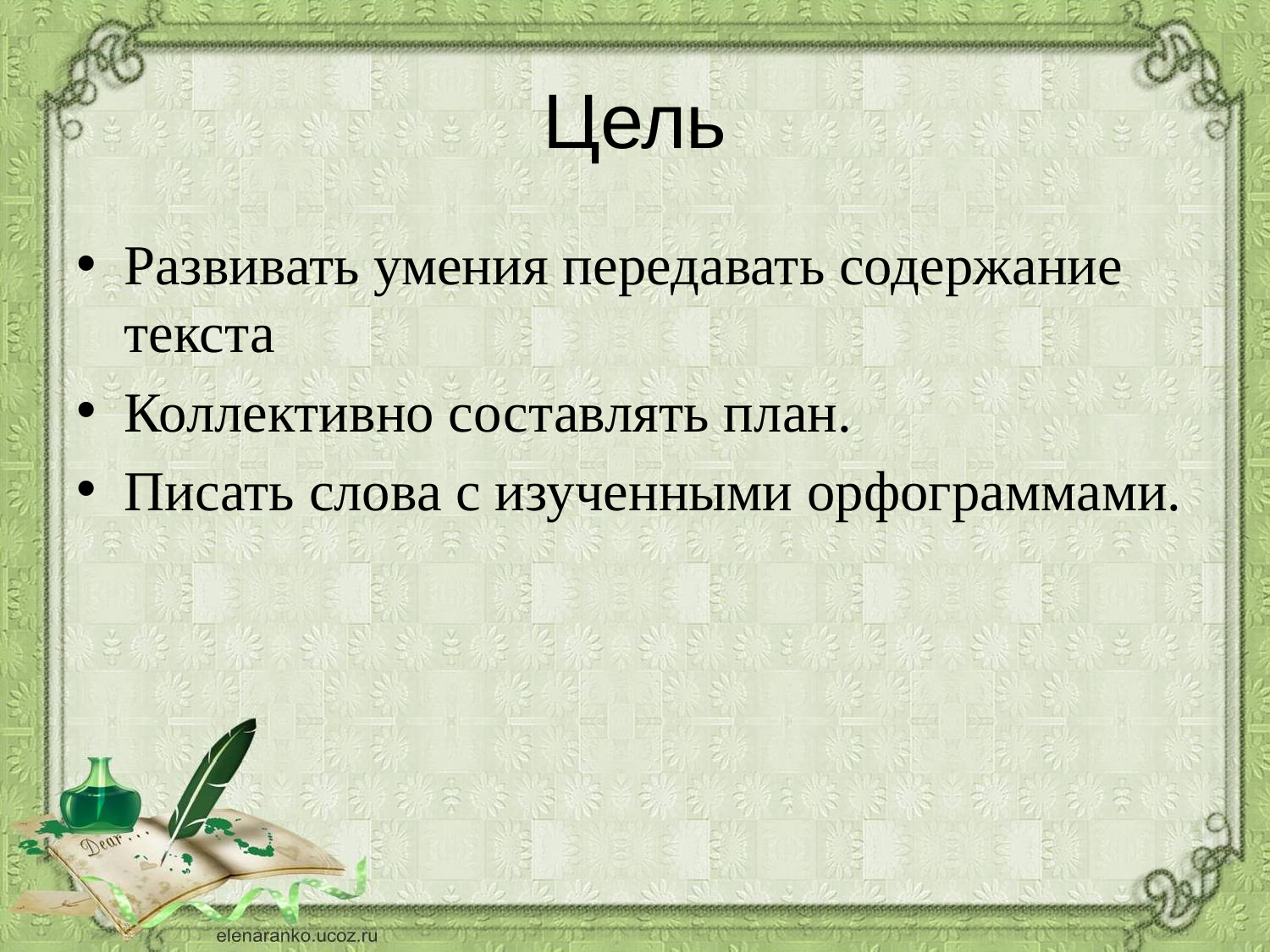

# Цель
Развивать умения передавать содержание текста
Коллективно составлять план.
Писать слова с изученными орфограммами.